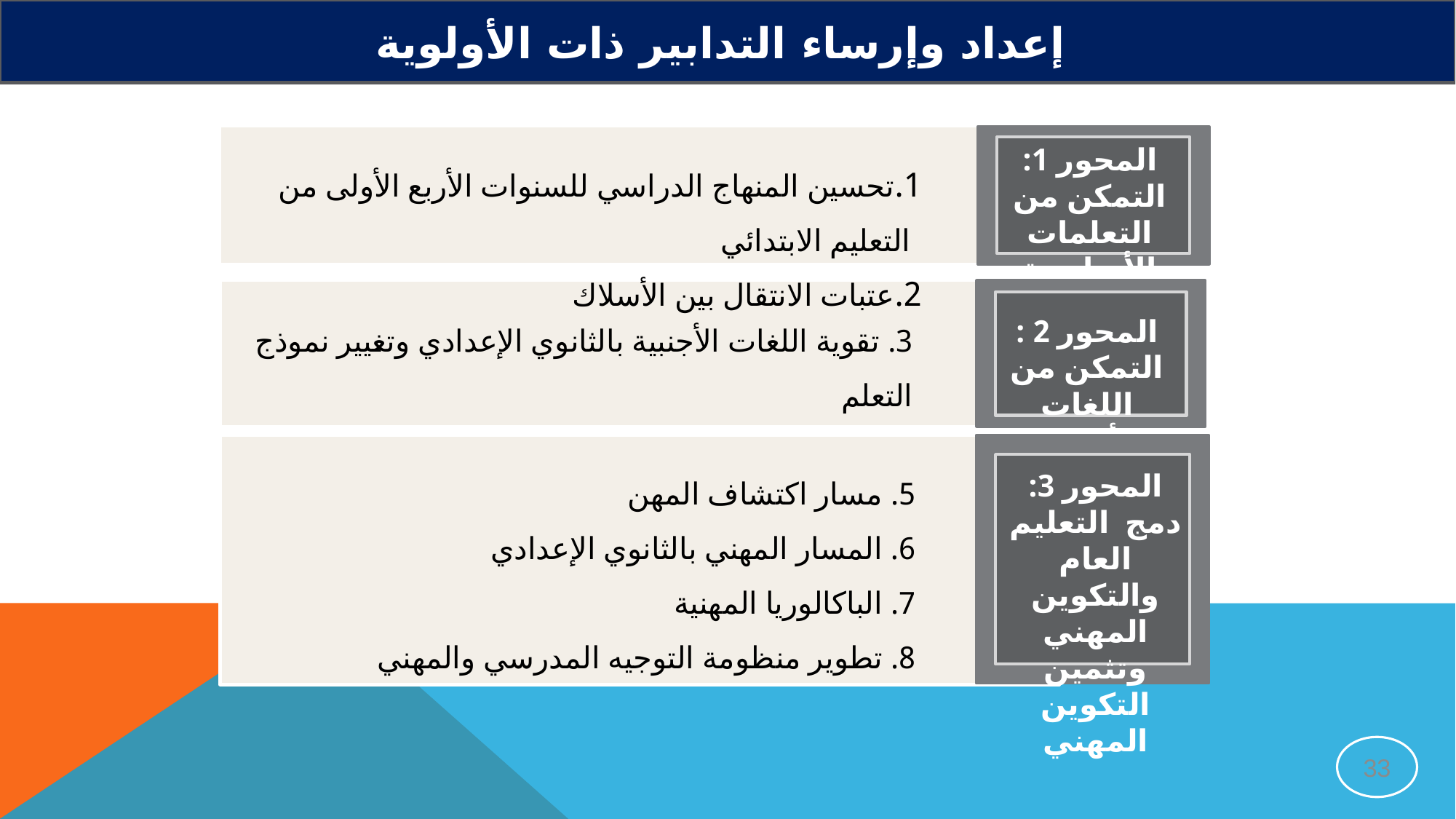

إعداد وإرساء التدابير ذات الأولوية

المحور 1: التمكن من التعلمات الأساسية
تحسين المنهاج الدراسي للسنوات الأربع الأولى من التعليم الابتدائي
عتبات الانتقال بين الأسلاك

3. تقوية اللغات الأجنبية بالثانوي الإعدادي وتغيير نموذج التعلم
4. المسالك الدولية للباكالوريا المغربية
المحور 2 : التمكن من اللغات الأجنبية

5. مسار اكتشاف المهن
6. المسار المهني بالثانوي الإعدادي
7. الباكالوريا المهنية
8. تطوير منظومة التوجيه المدرسي والمهني
المحور 3: دمج  التعليم العام والتكوين المهني وتثمين التكوين المهني
33